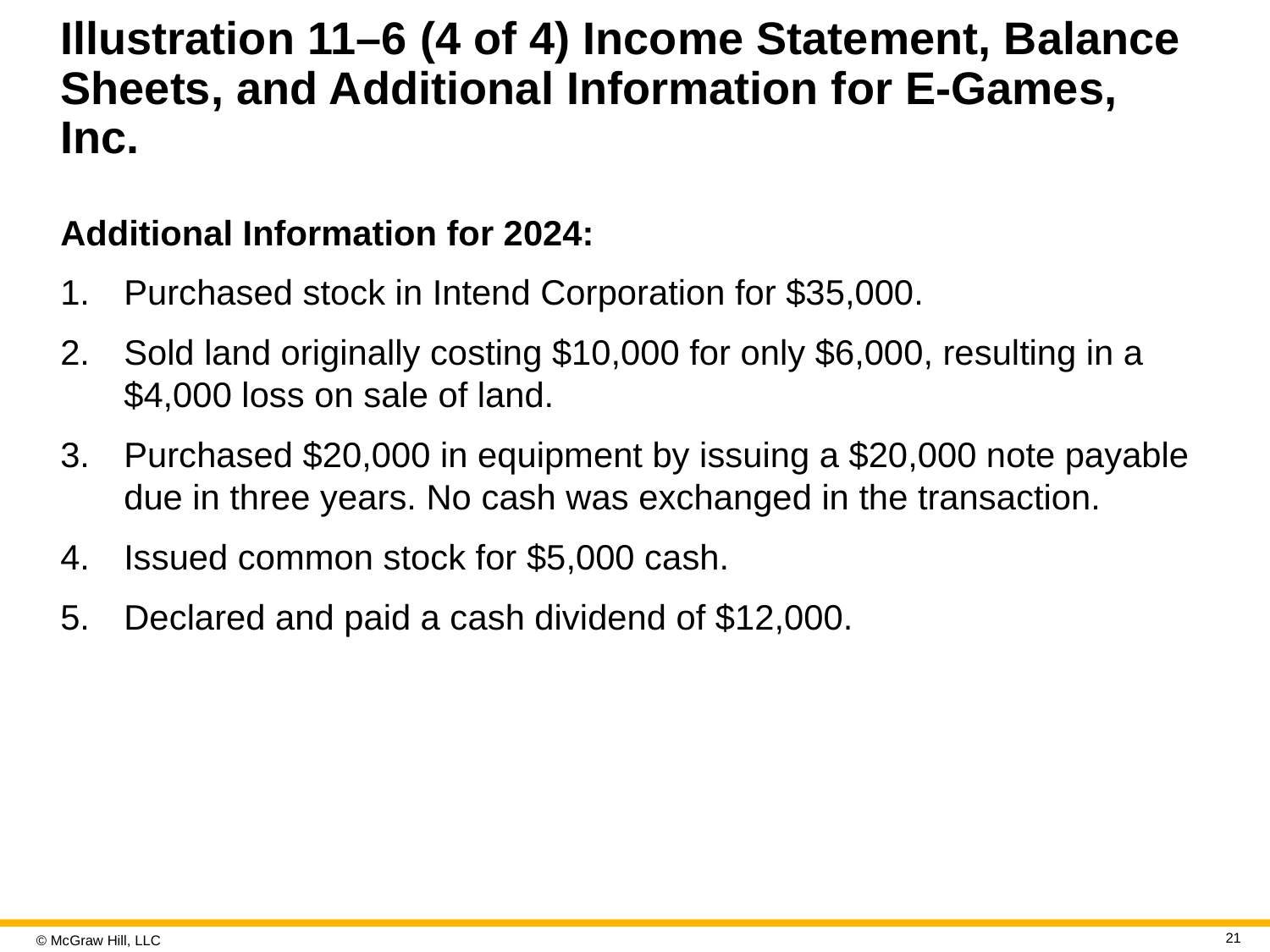

# Illustration 11–6 (4 of 4) Income Statement, Balance Sheets, and Additional Information for E-Games, Inc.
Additional Information for 2024:
Purchased stock in Intend Corporation for $35,000.
Sold land originally costing $10,000 for only $6,000, resulting in a $4,000 loss on sale of land.
Purchased $20,000 in equipment by issuing a $20,000 note payable due in three years. No cash was exchanged in the transaction.
Issued common stock for $5,000 cash.
Declared and paid a cash dividend of $12,000.
21